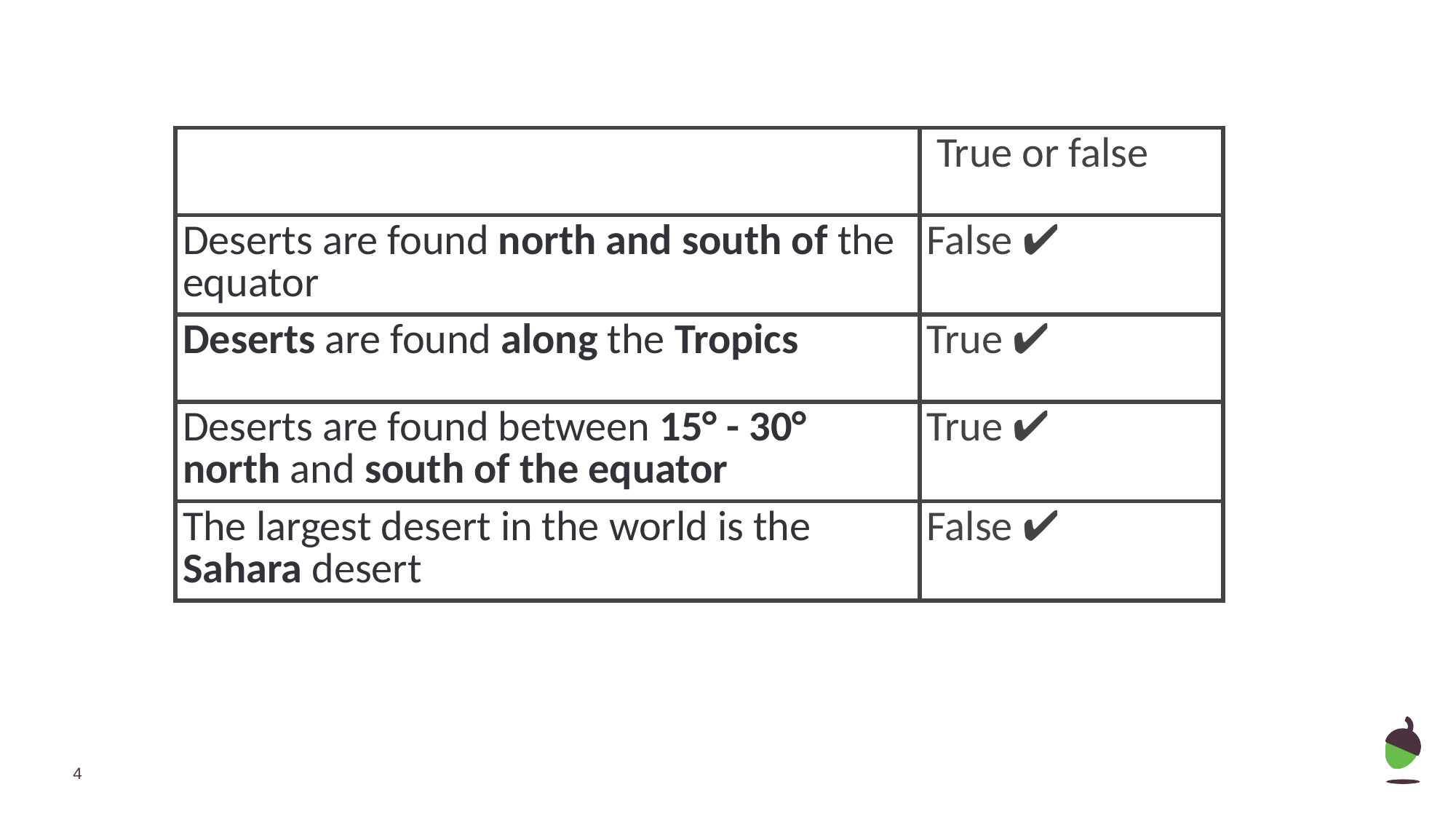

|  | True or false |
| --- | --- |
| Deserts are found north and south of the equator | False ✔️ |
| Deserts are found along the Tropics | True ✔️ |
| Deserts are found between 15° - 30° north and south of the equator | True ✔️ |
| The largest desert in the world is the Sahara desert | False ✔️ |
4